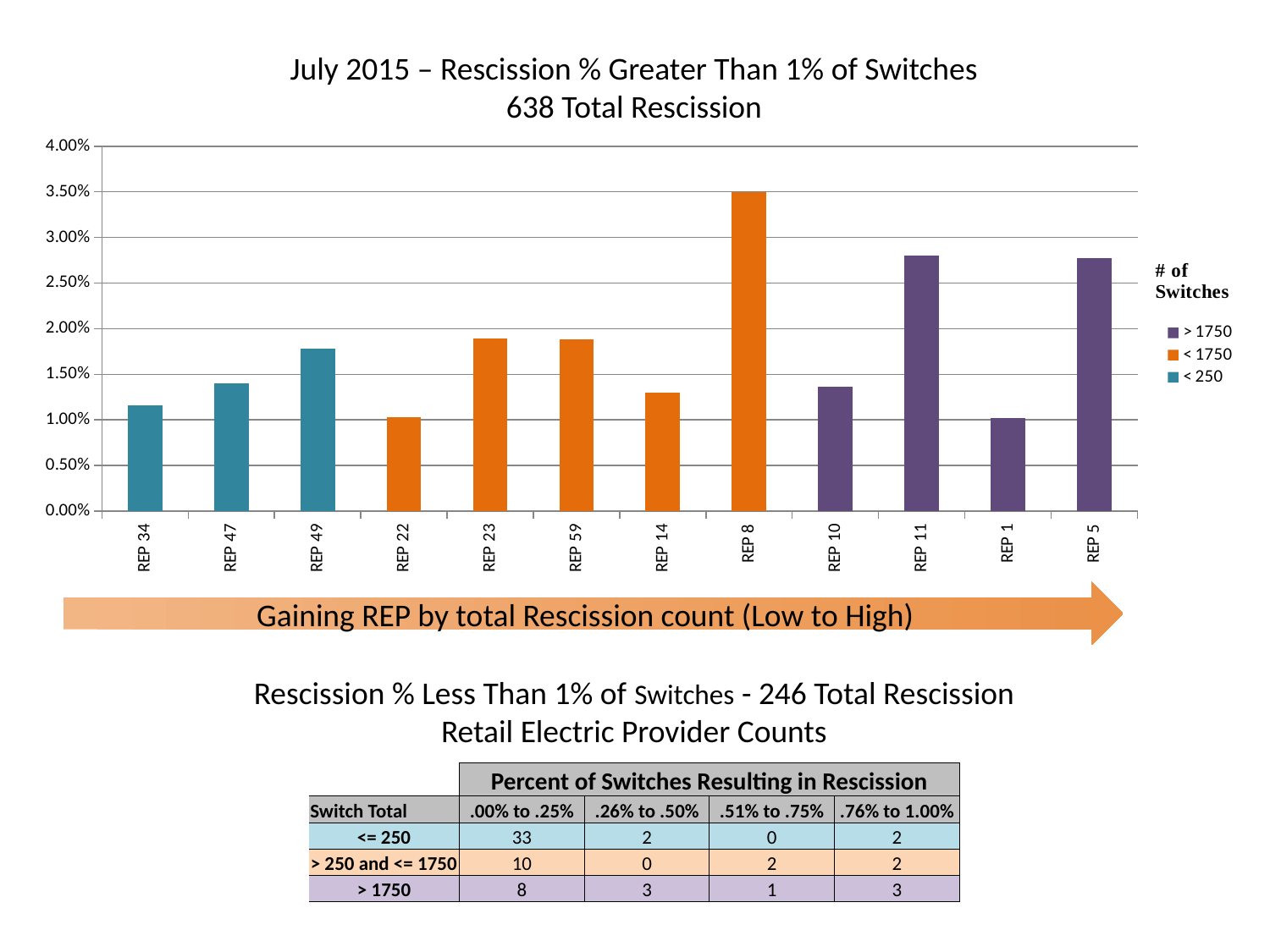

July 2015 – Rescission % Greater Than 1% of Switches
638 Total Rescission

### Chart

| Category | < 250 | < 1750 | > 1750 |
|---|---|---|---|
| REP 34 | 0.0116279069767441 | 0.0 | 0.0 |
| REP 47 | 0.0139860139860139 | 0.0 | 0.0 |
| REP 49 | 0.0178571428571428 | 0.0 | 0.0 |
| REP 22 | 0.0 | 0.0102669404517453 | 0.0 |
| REP 23 | 0.0 | 0.0189274447949526 | 0.0 |
| REP 59 | 0.0 | 0.0188172043010752 | 0.0 |
| REP 14 | 0.0 | 0.0129749768303985 | 0.0 |
| REP 8 | 0.0 | 0.0349417637271214 | 0.0 |
| REP 10 | 0.0 | 0.0 | 0.0136339800734137 |
| REP 11 | 0.0 | 0.0 | 0.0280433397068196 |
| REP 1 | 0.0 | 0.0 | 0.0102245754975351 |
| REP 5 | 0.0 | 0.0 | 0.027693739818478 |
Gaining REP by total Rescission count (Low to High)
Rescission % Less Than 1% of Switches - 246 Total Rescission
Retail Electric Provider Counts
|  | Percent of Switches Resulting in Rescission |  |  |  |
| --- | --- | --- | --- | --- |
| Switch Total | .00% to .25% | .26% to .50% | .51% to .75% | .76% to 1.00% |
| <= 250 | 33 | 2 | 0 | 2 |
| > 250 and <= 1750 | 10 | 0 | 2 | 2 |
| > 1750 | 8 | 3 | 1 | 3 |